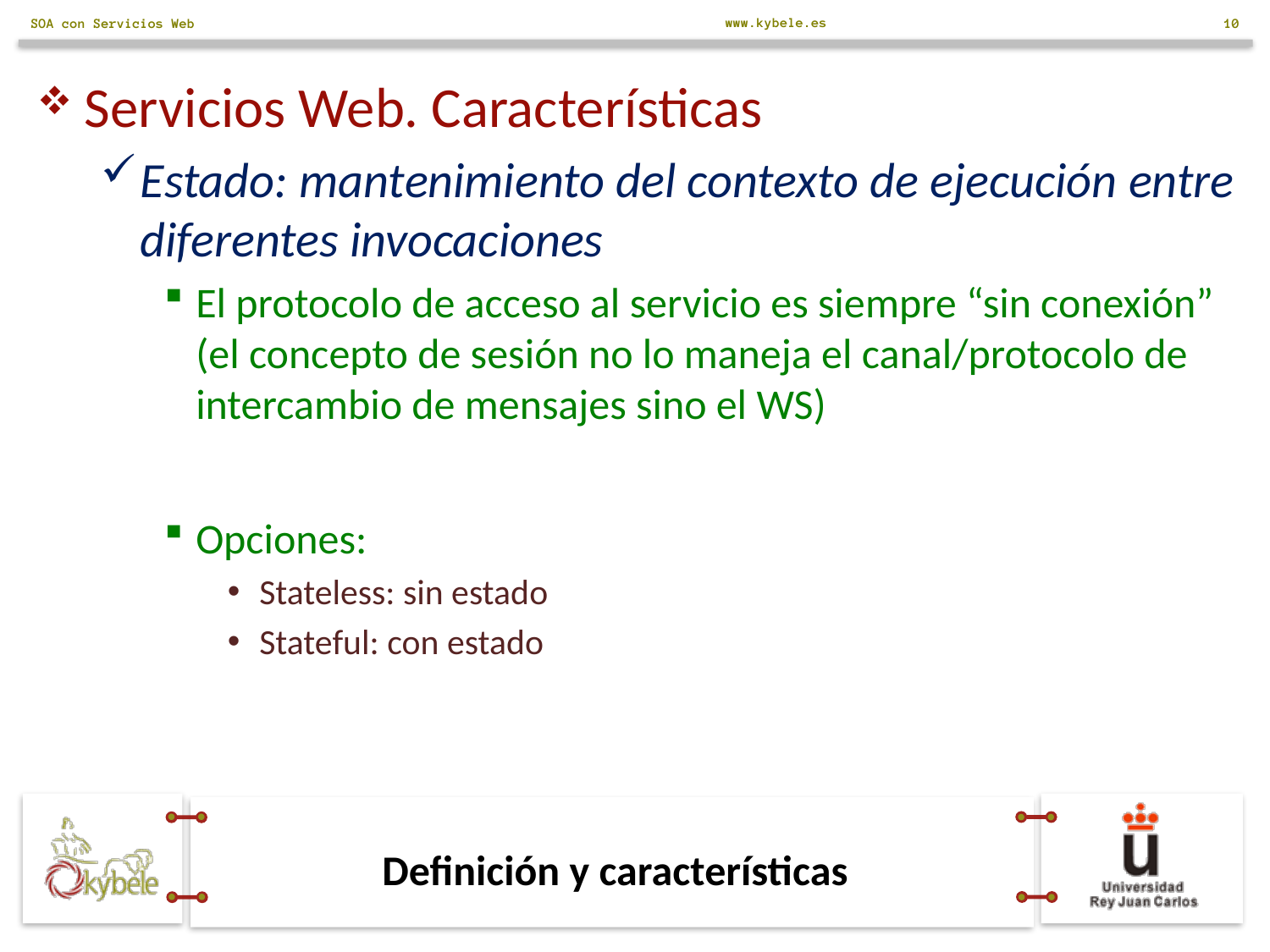

SOA con Servicios Web
10
Servicios Web. Características
Estado: mantenimiento del contexto de ejecución entre diferentes invocaciones
El protocolo de acceso al servicio es siempre “sin conexión” (el concepto de sesión no lo maneja el canal/protocolo de intercambio de mensajes sino el WS)

Opciones:
Stateless: sin estado
Stateful: con estado
# Definición y características